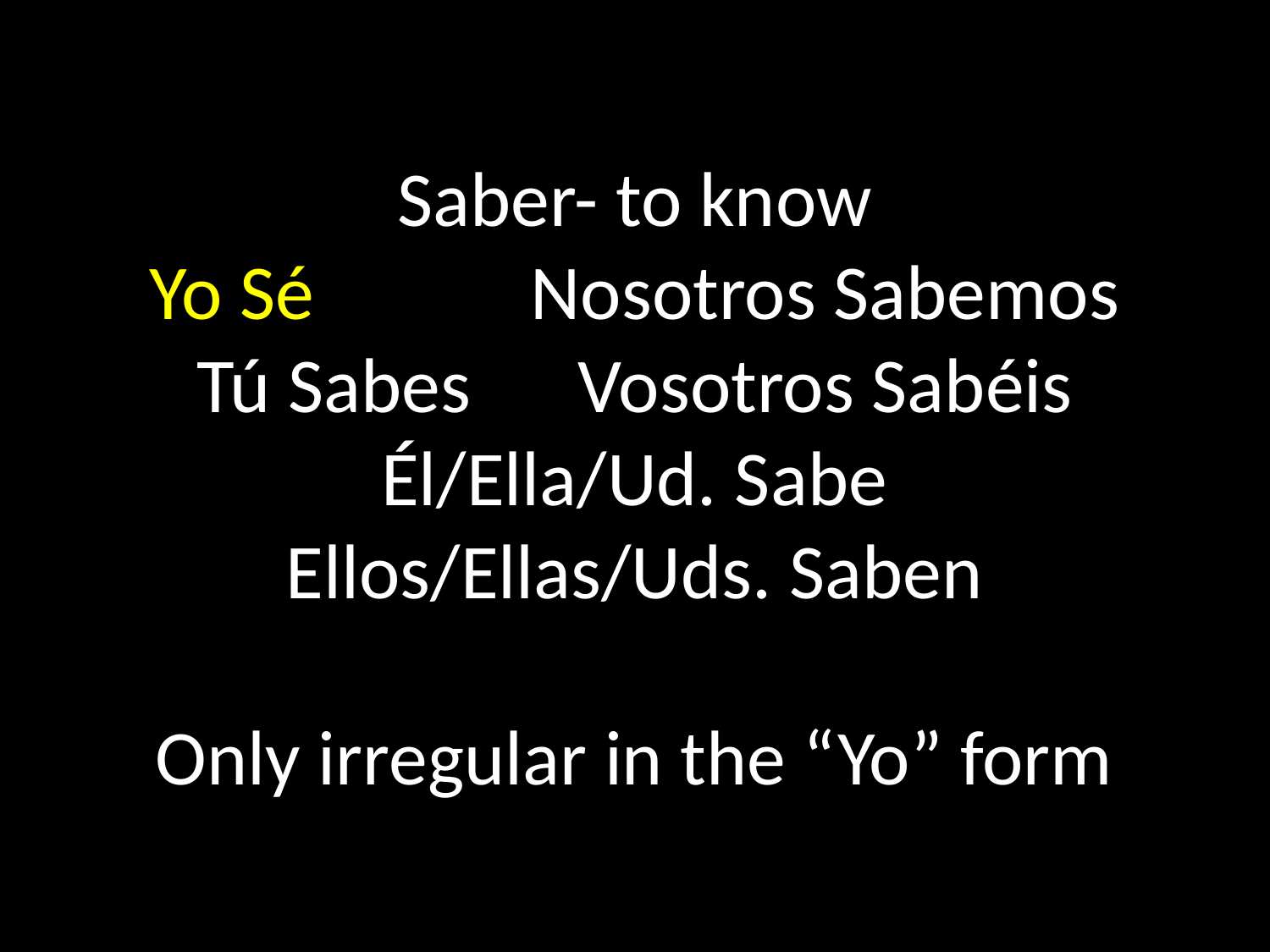

# Saber- to know Yo Sé		Nosotros Sabemos Tú Sabes	Vosotros Sabéis Él/Ella/Ud. Sabe Ellos/Ellas/Uds. Saben Only irregular in the “Yo” form